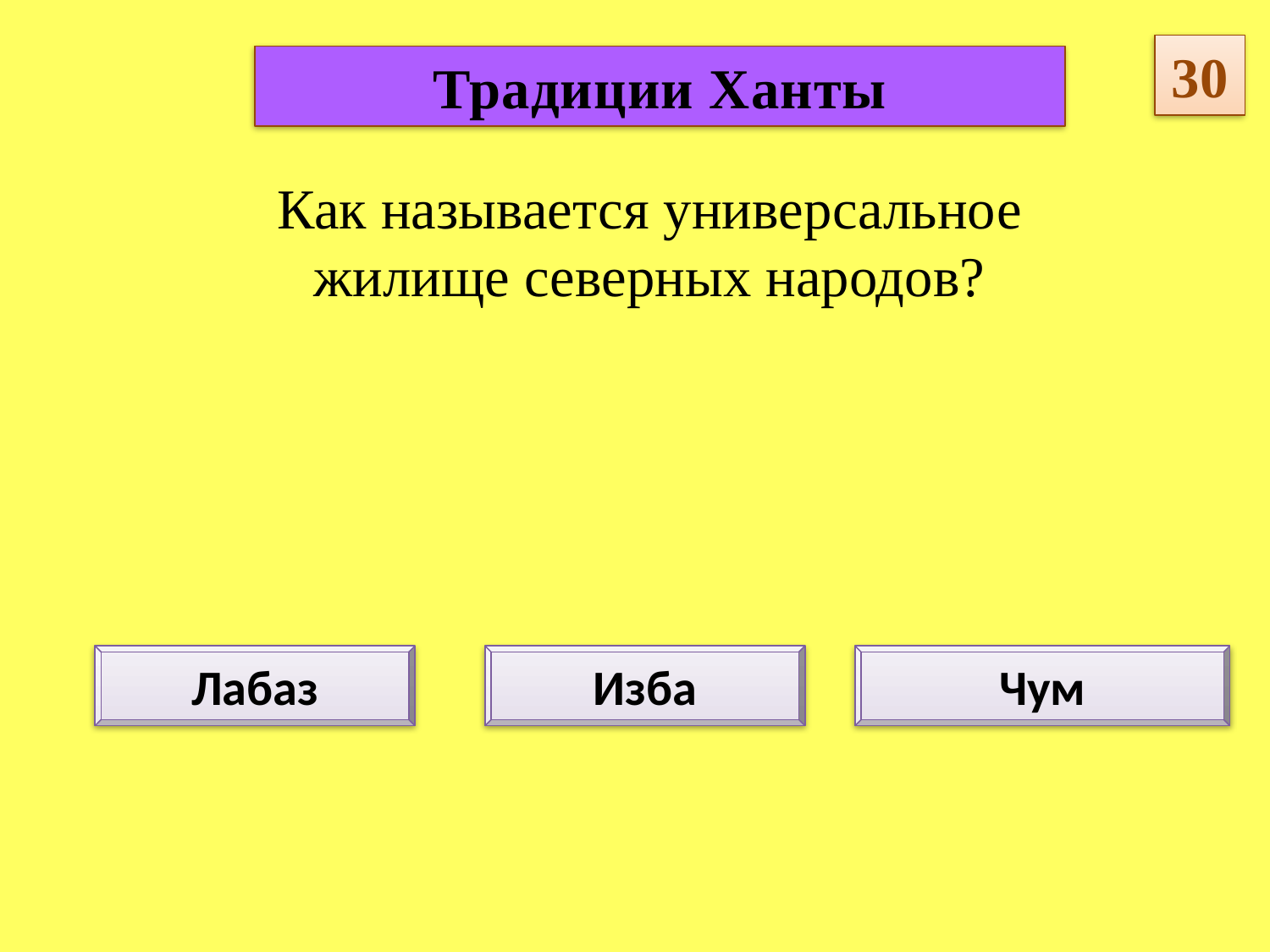

30
Традиции Ханты
Как называется универсальное жилище северных народов?
Лабаз
Изба
Чум